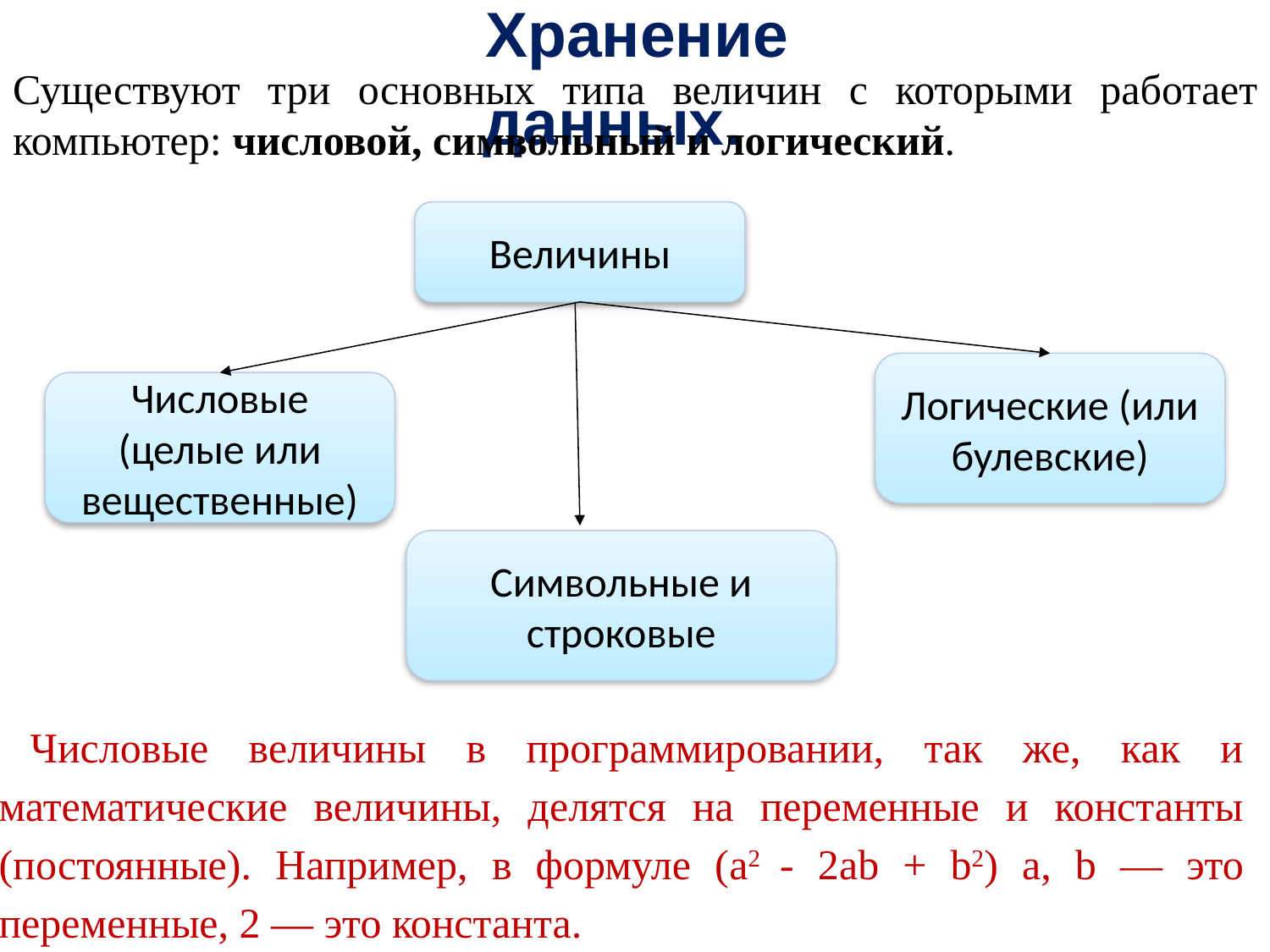

Хранение данных.
Существуют три основных типа величин с которыми работает компьютер: числовой, символьный и логический.
Величины
Логические (или булевские)
Числовые (целые или вещественные)
Символьные и строковые
Числовые величины в программировании, так же, как и математические величины, делятся на переменные и константы (постоянные). Например, в формуле (a2 - 2ab + b2) а, b — это переменные, 2 — это константа.